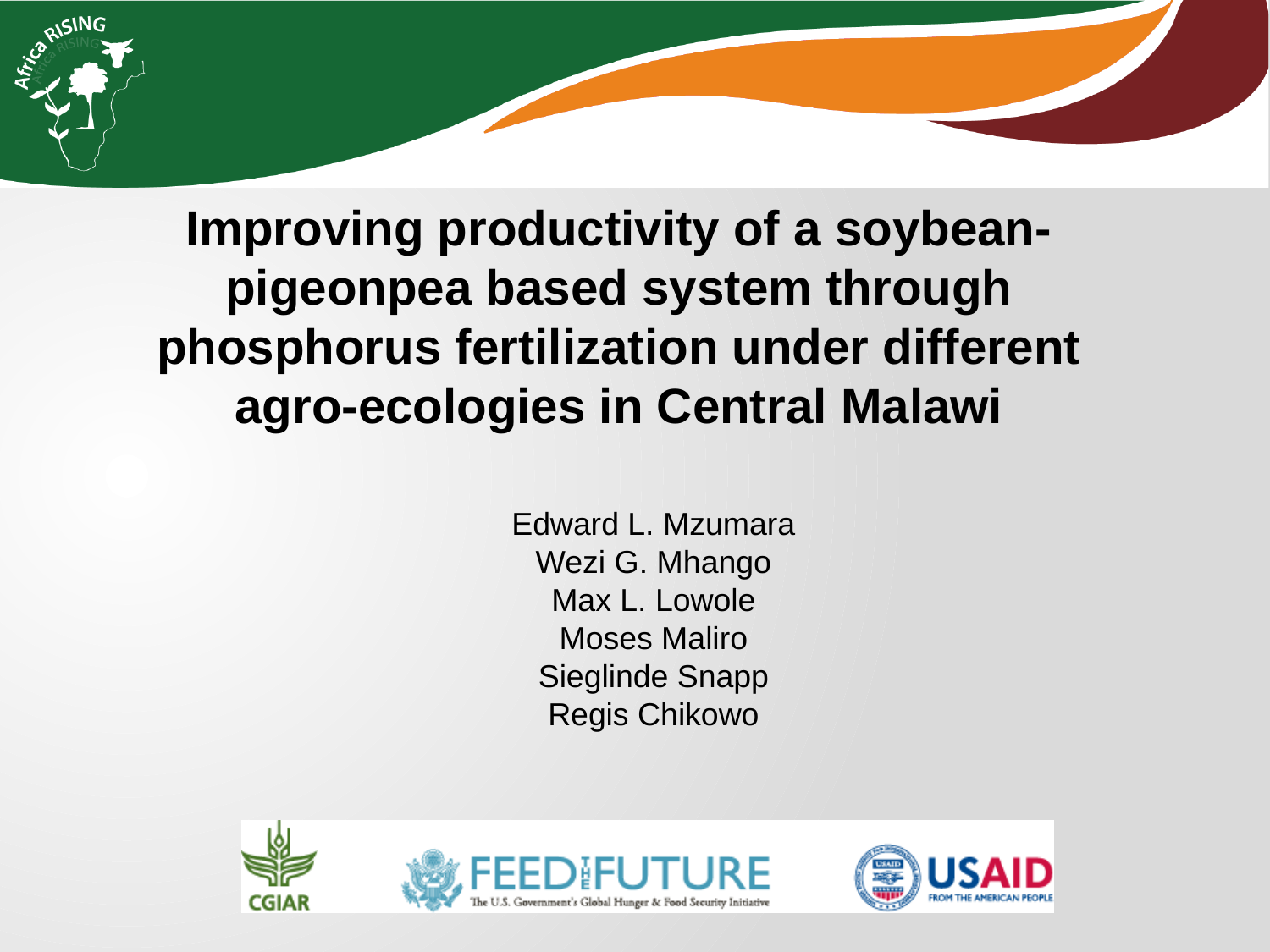

Improving productivity of a soybean-pigeonpea based system through phosphorus fertilization under different agro-ecologies in Central Malawi
Edward L. Mzumara
Wezi G. Mhango
Max L. Lowole
Moses Maliro
Sieglinde Snapp
Regis Chikowo